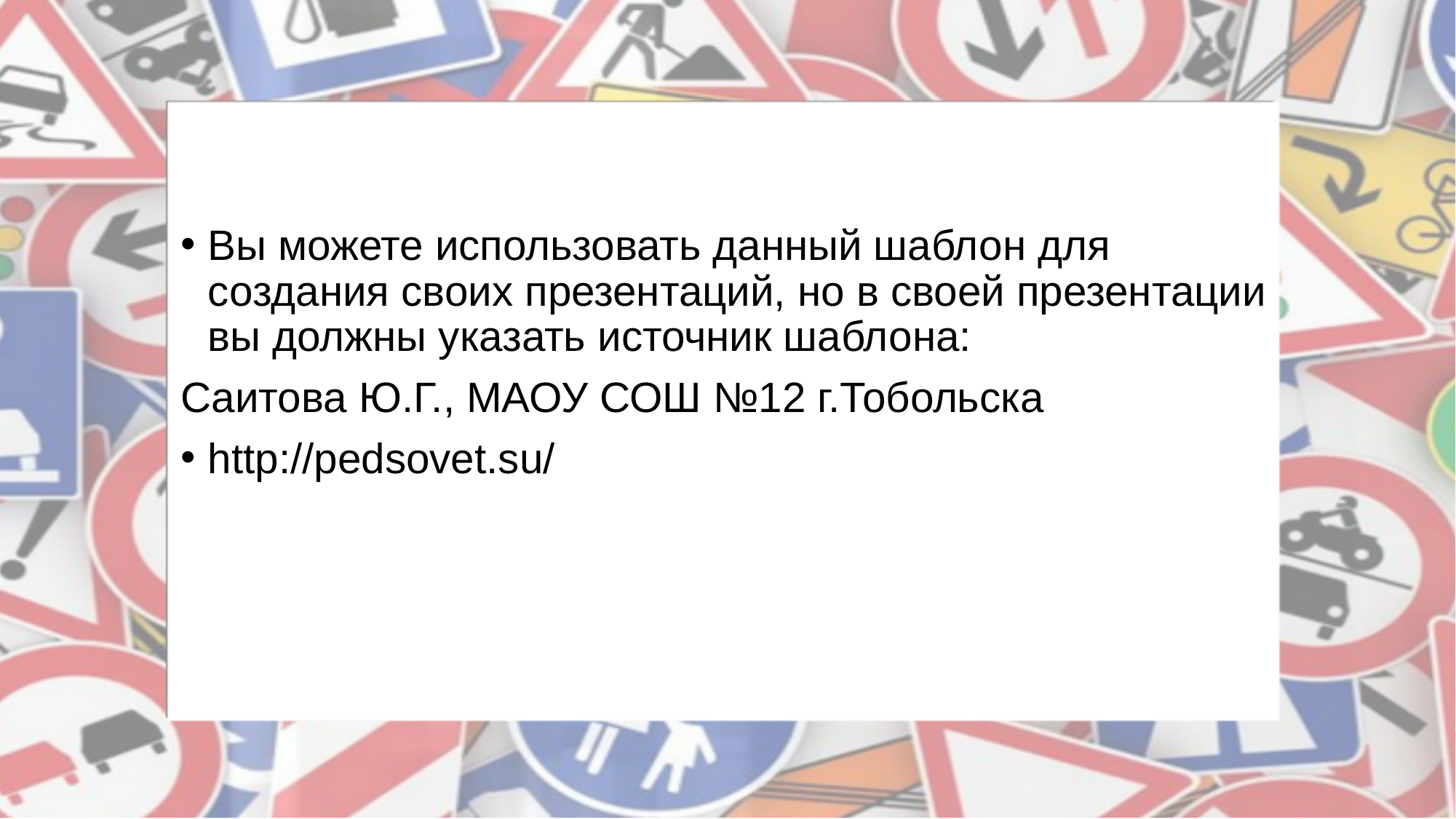

#
Вы можете использовать данный шаблон для создания своих презентаций, но в своей презентации вы должны указать источник шаблона:
Саитова Ю.Г., МАОУ СОШ №12 г.Тобольска
http://pedsovet.su/